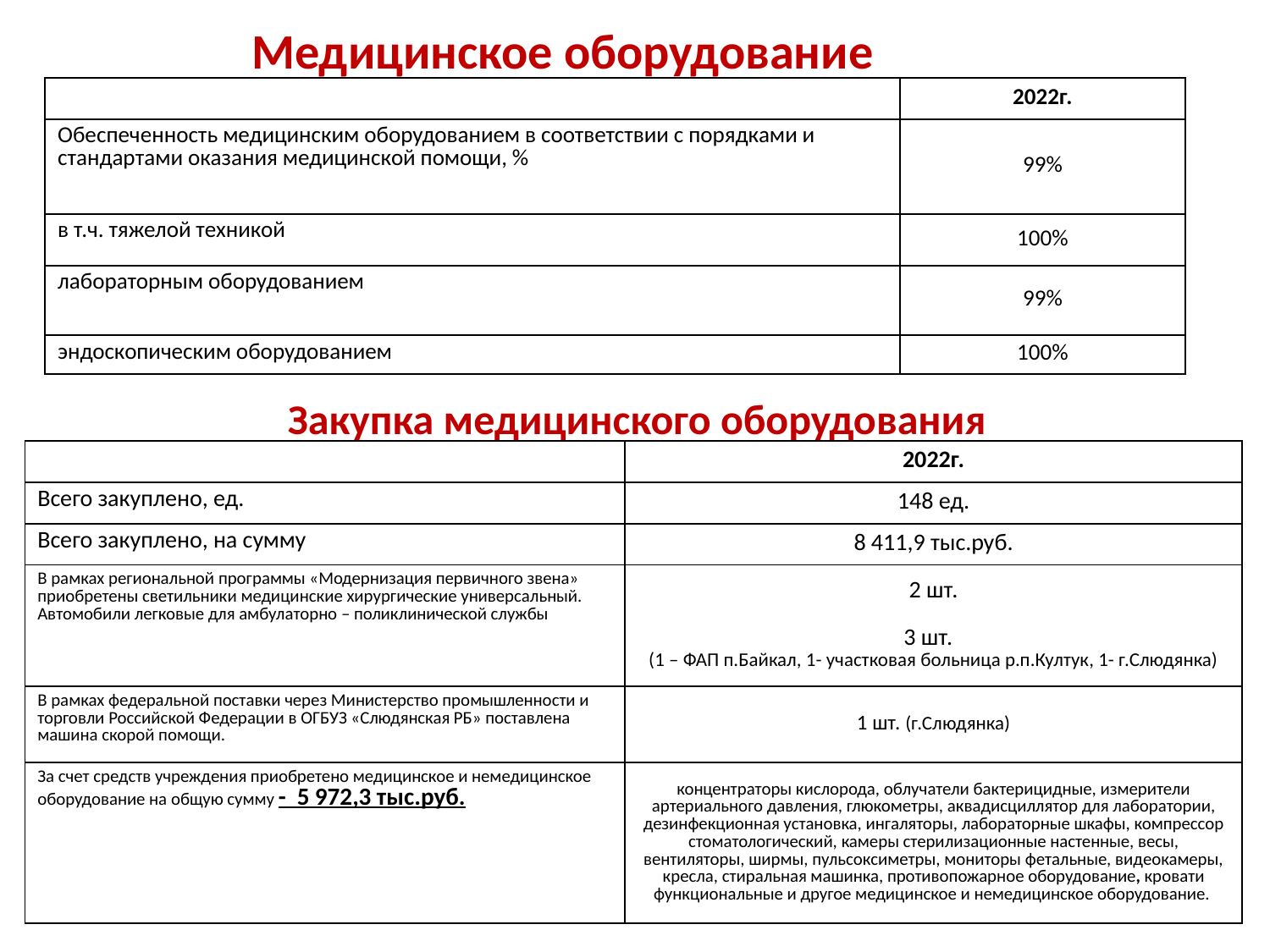

# Медицинское оборудование
|  | 2022г. |
| --- | --- |
| Обеспеченность медицинским оборудованием в соответствии с порядками и стандартами оказания медицинской помощи, % | 99% |
| в т.ч. тяжелой техникой | 100% |
| лабораторным оборудованием | 99% |
| эндоскопическим оборудованием | 100% |
                                                                         Закупка медицинского оборудования
|  | 2022г. |
| --- | --- |
| Всего закуплено, ед. | 148 ед. |
| Всего закуплено, на сумму | 8 411,9 тыс.руб. |
| В рамках региональной программы «Модернизация первичного звена» приобретены светильники медицинские хирургические универсальный. Автомобили легковые для амбулаторно – поликлинической службы | 2 шт. 3 шт. (1 – ФАП п.Байкал, 1- участковая больница р.п.Култук, 1- г.Слюдянка) |
| В рамках федеральной поставки через Министерство промышленности и торговли Российской Федерации в ОГБУЗ «Слюдянская РБ» поставлена машина скорой помощи. | 1 шт. (г.Слюдянка) |
| За счет средств учреждения приобретено медицинское и немедицинское оборудование на общую сумму - 5 972,3 тыс.руб. | концентраторы кислорода, облучатели бактерицидные, измерители артериального давления, глюкометры, аквадисциллятор для лаборатории, дезинфекционная установка, ингаляторы, лабораторные шкафы, компрессор стоматологический, камеры стерилизационные настенные, весы, вентиляторы, ширмы, пульсоксиметры, мониторы фетальные, видеокамеры, кресла, стиральная машинка, противопожарное оборудование, кровати функциональные и другое медицинское и немедицинское оборудование. |